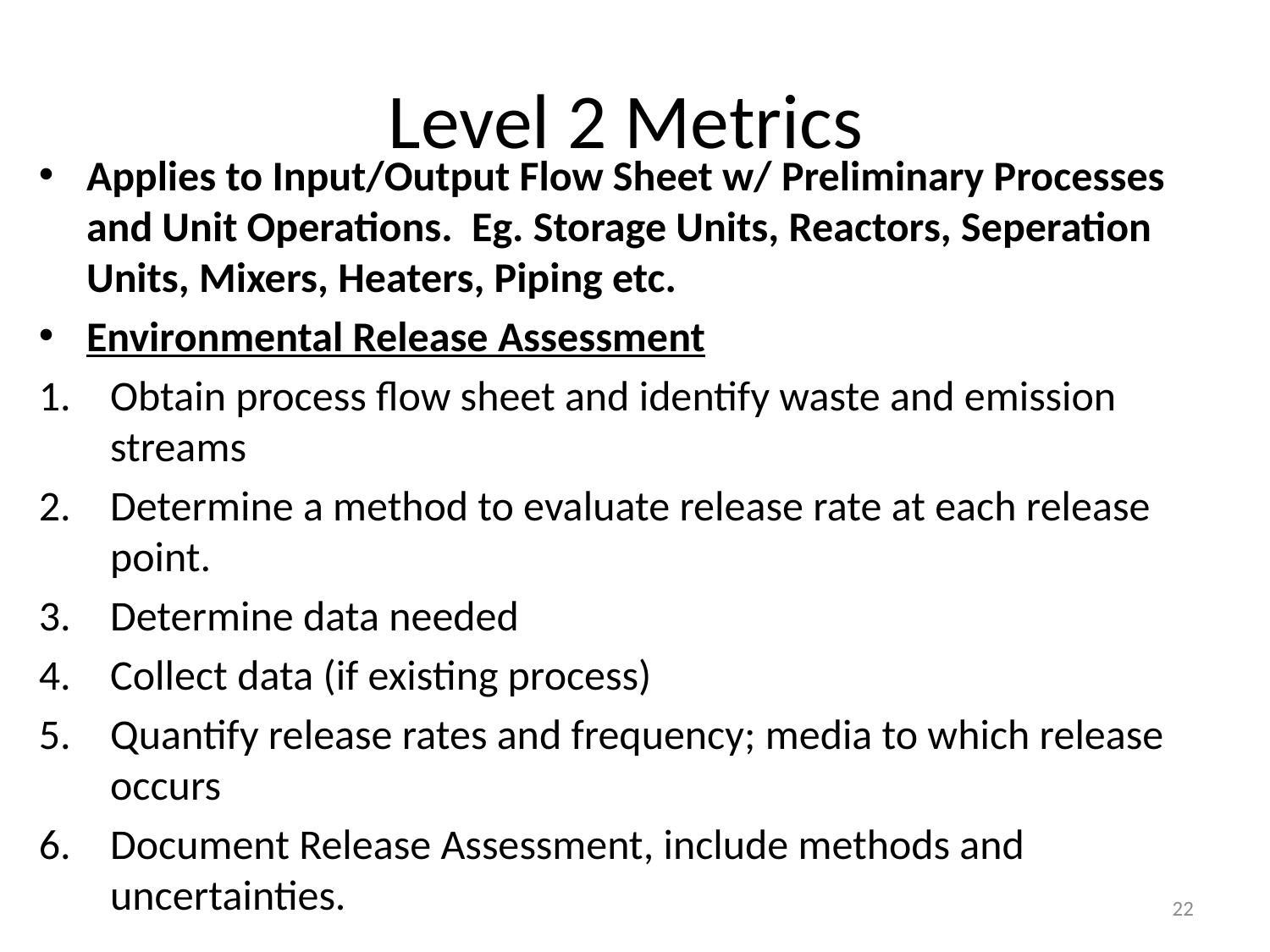

# Level 2 Metrics
Applies to Input/Output Flow Sheet w/ Preliminary Processes and Unit Operations.  Eg. Storage Units, Reactors, Seperation Units, Mixers, Heaters, Piping etc.
Environmental Release Assessment
Obtain process flow sheet and identify waste and emission streams
Determine a method to evaluate release rate at each release point.
Determine data needed
Collect data (if existing process)
Quantify release rates and frequency; media to which release occurs
Document Release Assessment, include methods and uncertainties.

22